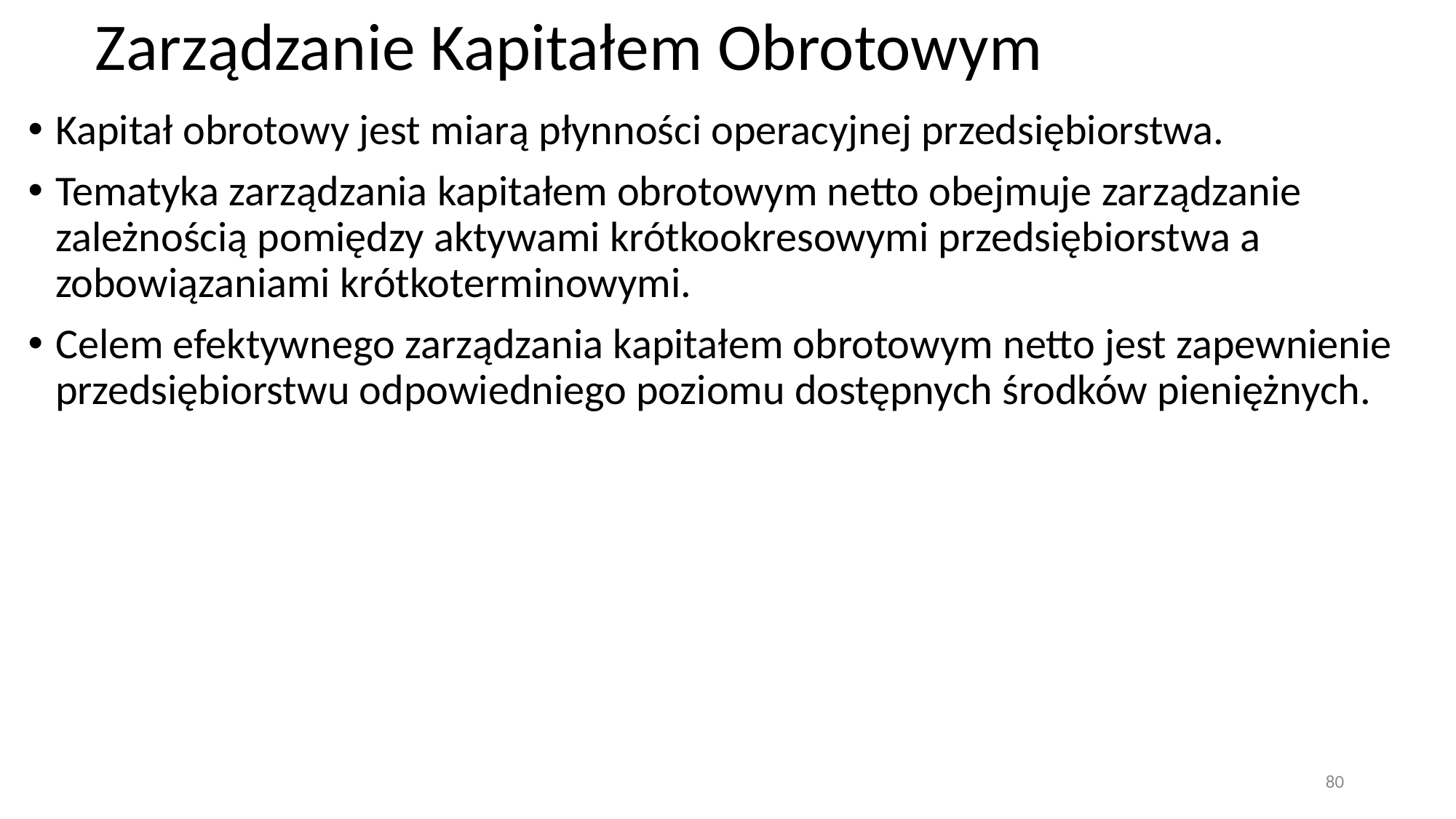

# Zarządzanie Kapitałem Obrotowym
Kapitał obrotowy jest miarą płynności operacyjnej przedsiębiorstwa.
Tematyka zarządzania kapitałem obrotowym netto obejmuje zarządzanie zależnością pomiędzy aktywami krótkookresowymi przedsiębiorstwa a zobowiązaniami krótkoterminowymi.
Celem efektywnego zarządzania kapitałem obrotowym netto jest zapewnienie przedsiębiorstwu odpowiedniego poziomu dostępnych środków pieniężnych.

80